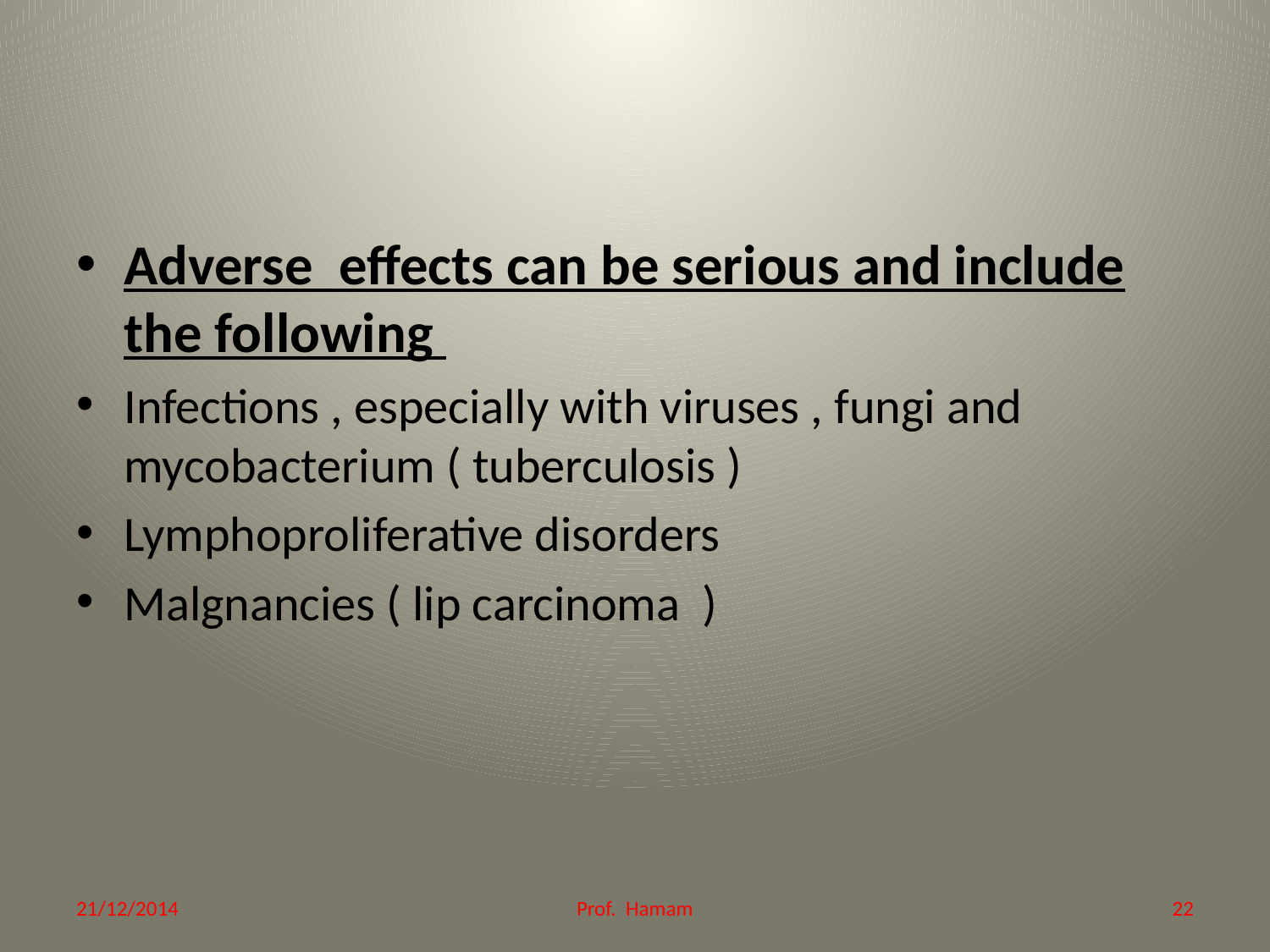

#
Adverse  effects can be serious and include the following
Infections , especially with viruses , fungi and mycobacterium ( tuberculosis )
Lymphoproliferative disorders
Malgnancies ( lip carcinoma  )
21/12/2014
Prof.  Hamam
22